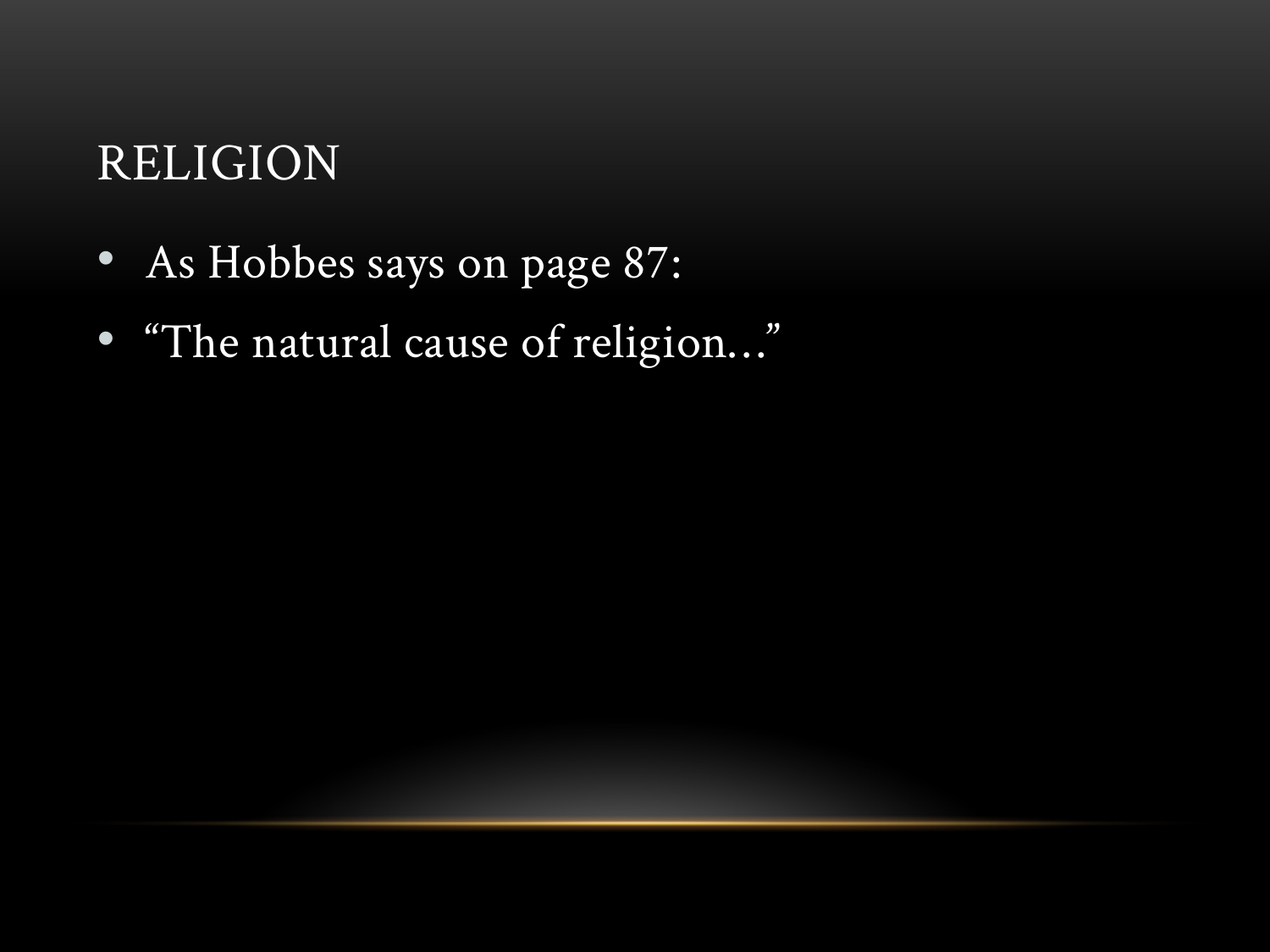

# Religion
As Hobbes says on page 87:
“The natural cause of religion…”